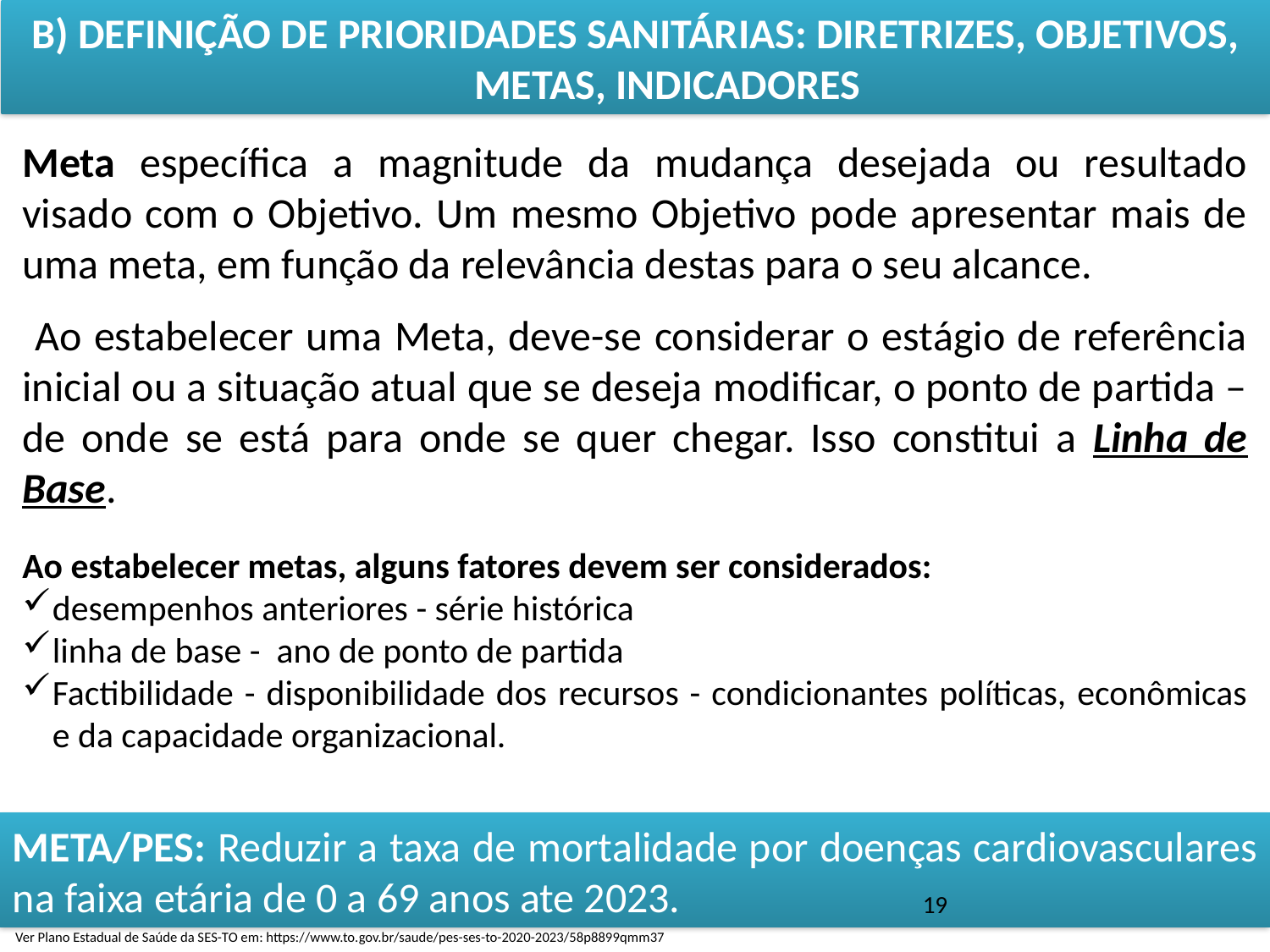

B) DEFINIÇÃO DE PRIORIDADES SANITÁRIAS: DIRETRIZES, OBJETIVOS, METAS, INDICADORES
Meta específica a magnitude da mudança desejada ou resultado visado com o Objetivo. Um mesmo Objetivo pode apresentar mais de uma meta, em função da relevância destas para o seu alcance.

 Ao estabelecer uma Meta, deve-se considerar o estágio de referência inicial ou a situação atual que se deseja modificar, o ponto de partida – de onde se está para onde se quer chegar. Isso constitui a Linha de Base.

Ao estabelecer metas, alguns fatores devem ser considerados:
desempenhos anteriores - série histórica
linha de base -  ano de ponto de partida
Factibilidade - disponibilidade dos recursos - condicionantes políticas, econômicas e da capacidade organizacional.
META/PES: Reduzir a taxa de mortalidade por doenças cardiovasculares na faixa etária de 0 a 69 anos ate 2023.
19
Ver Plano Estadual de Saúde da SES-TO em: https://www.to.gov.br/saude/pes-ses-to-2020-2023/58p8899qmm37